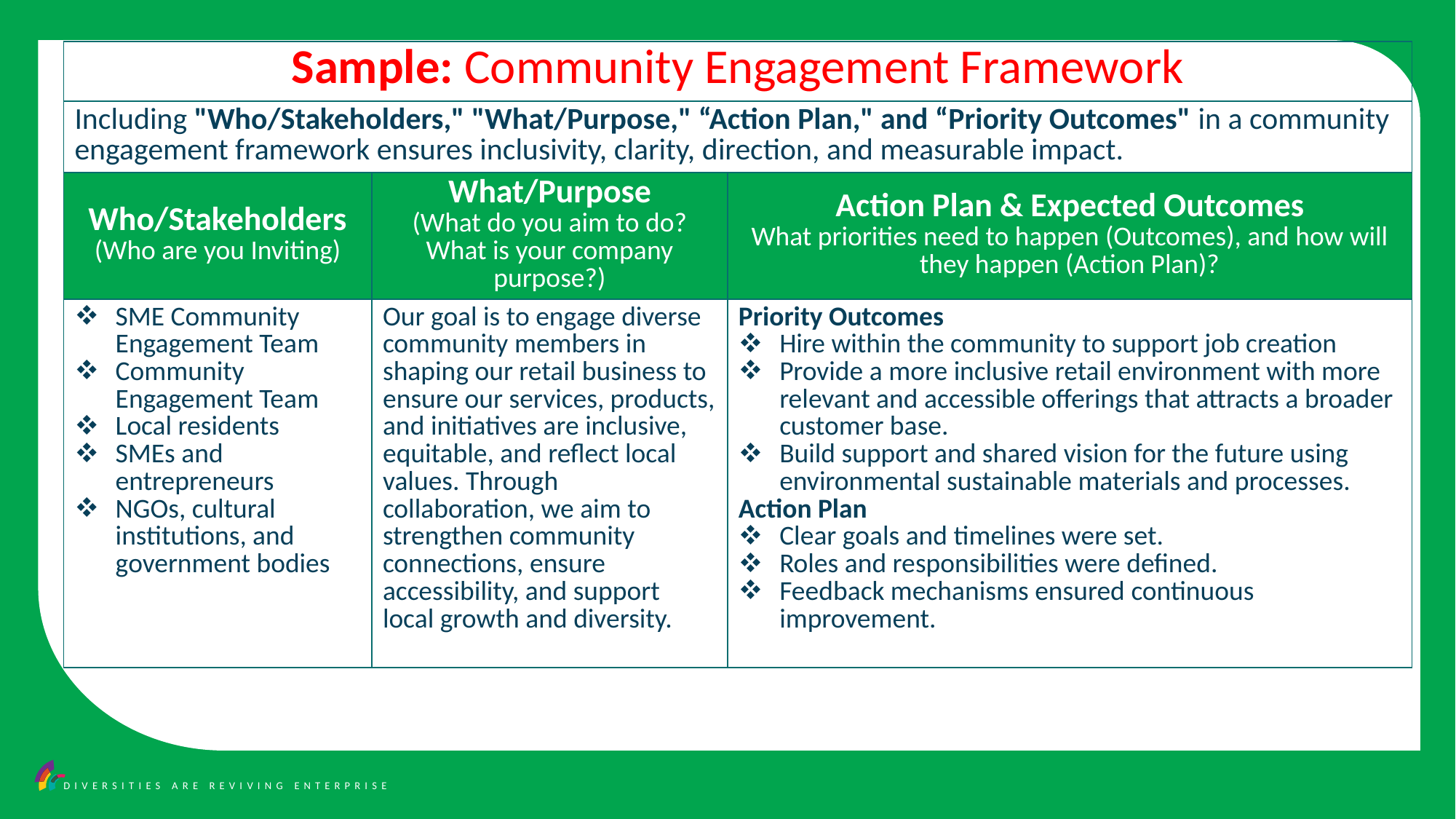

| Sample: Community Engagement Framework |  |  |
| --- | --- | --- |
| Including "Who/Stakeholders," "What/Purpose," “Action Plan," and “Priority Outcomes" in a community engagement framework ensures inclusivity, clarity, direction, and measurable impact. |  |  |
| Who/Stakeholders (Who are you Inviting) | What/Purpose (What do you aim to do? What is your company purpose?) | Action Plan & Expected Outcomes What priorities need to happen (Outcomes), and how will they happen (Action Plan)? |
| SME Community Engagement Team Community Engagement Team Local residents SMEs and entrepreneurs NGOs, cultural institutions, and government bodies | Our goal is to engage diverse community members in shaping our retail business to ensure our services, products, and initiatives are inclusive, equitable, and reflect local values. Through collaboration, we aim to strengthen community connections, ensure accessibility, and support local growth and diversity. | Priority Outcomes Hire within the community to support job creation Provide a more inclusive retail environment with more relevant and accessible offerings that attracts a broader customer base. Build support and shared vision for the future using environmental sustainable materials and processes. Action Plan Clear goals and timelines were set. Roles and responsibilities were defined. Feedback mechanisms ensured continuous improvement. |